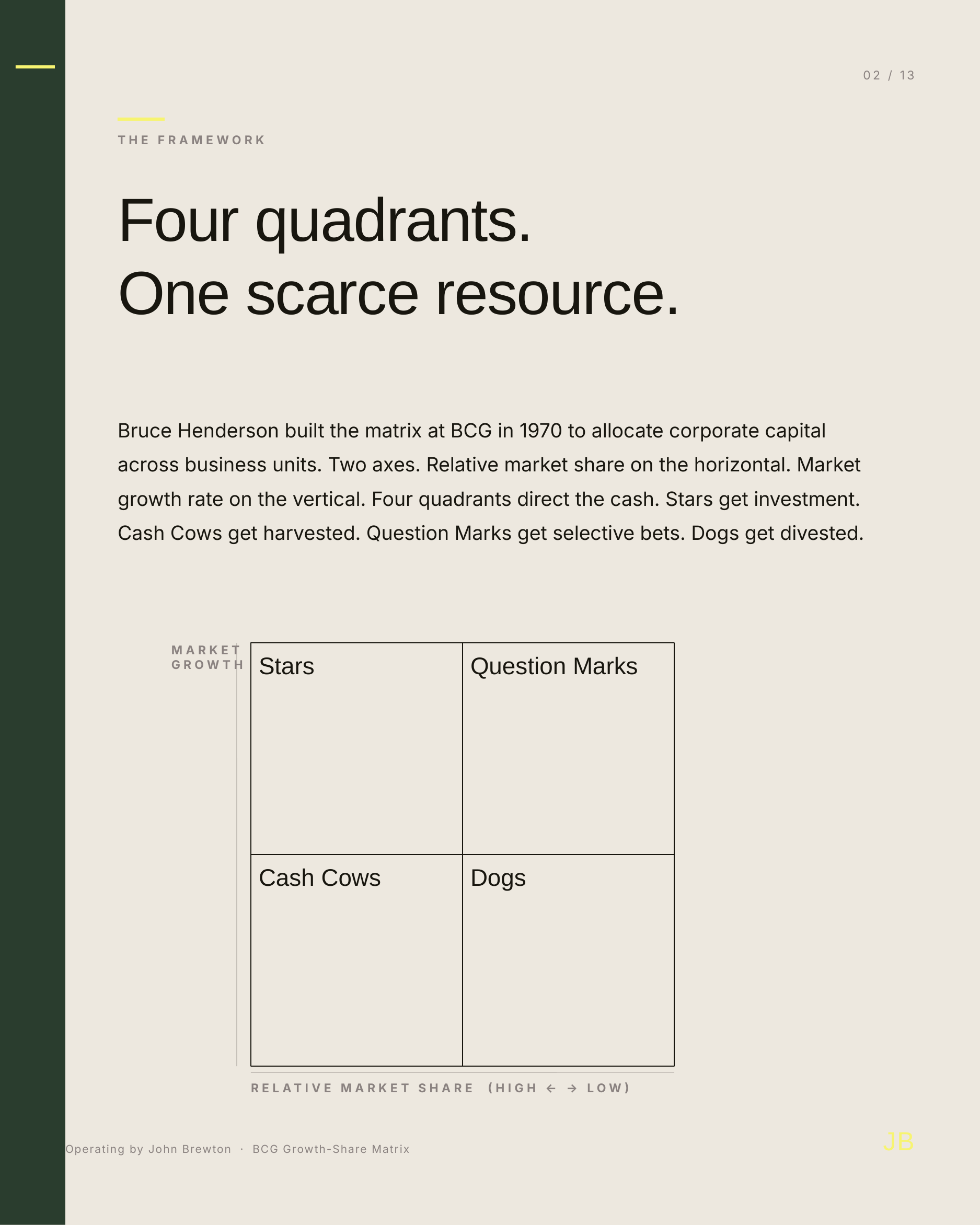

02 / 13

THE FRAMEWORK
Four quadrants.
One scarce resource.
Bruce Henderson built the matrix at BCG in 1970 to allocate corporate capital across business units. Two axes. Relative market share on the horizontal. Market growth rate on the vertical. Four quadrants direct the cash. Stars get investment. Cash Cows get harvested. Question Marks get selective bets. Dogs get divested.
MARKET GROWTH

Stars
Question Marks

Cash Cows
Dogs

RELATIVE MARKET SHARE  (HIGH ← → LOW)
JB
Operating by John Brewton  ·  BCG Growth-Share Matrix